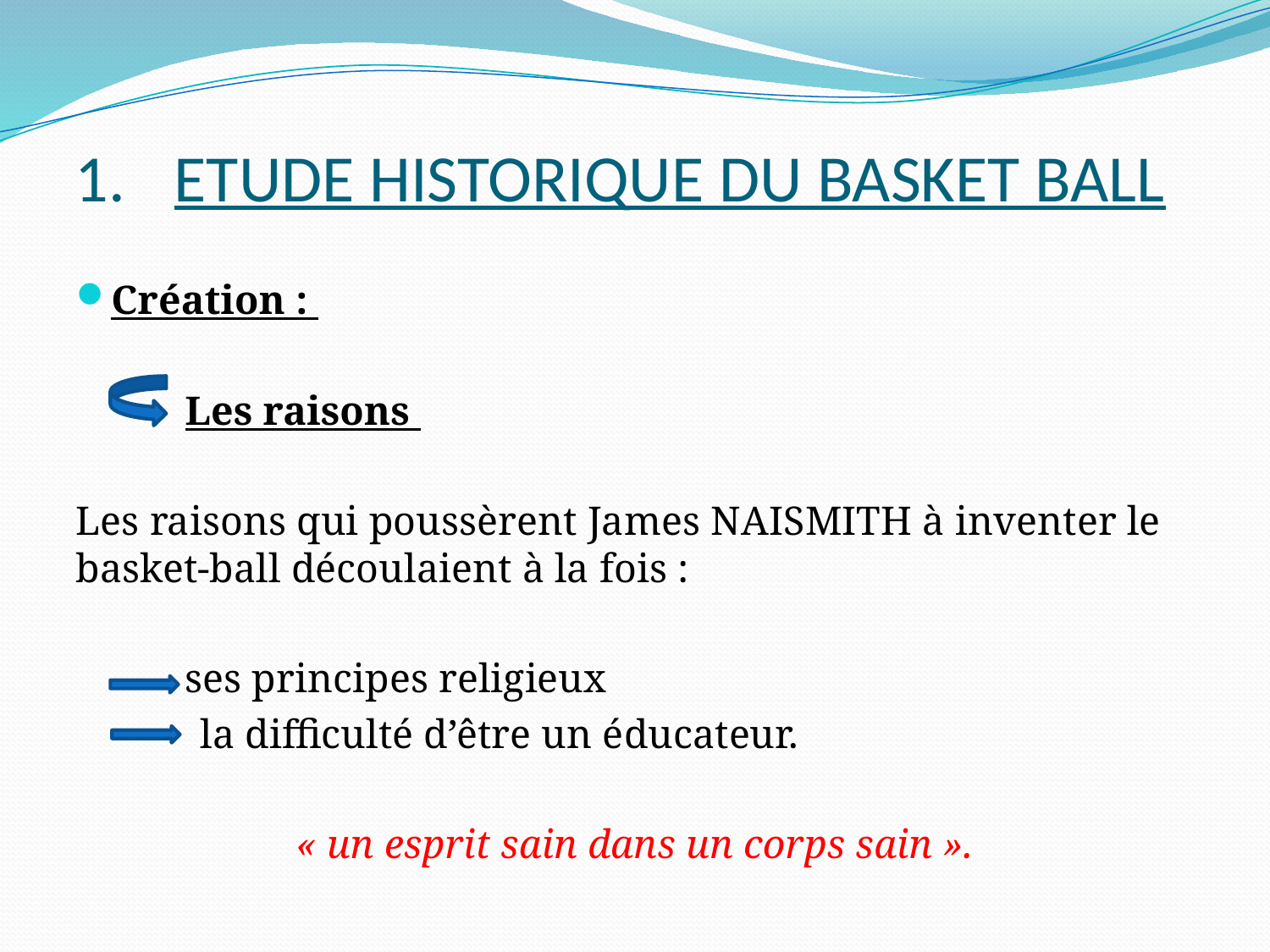

ETUDE HISTORIQUE DU BASKET BALL
Création :

	Les raisons

Les raisons qui poussèrent James NAISMITH à inventer le basket-ball découlaient à la fois :

 	ses principes religieux
            la difficulté d’être un éducateur.

« un esprit sain dans un corps sain ».